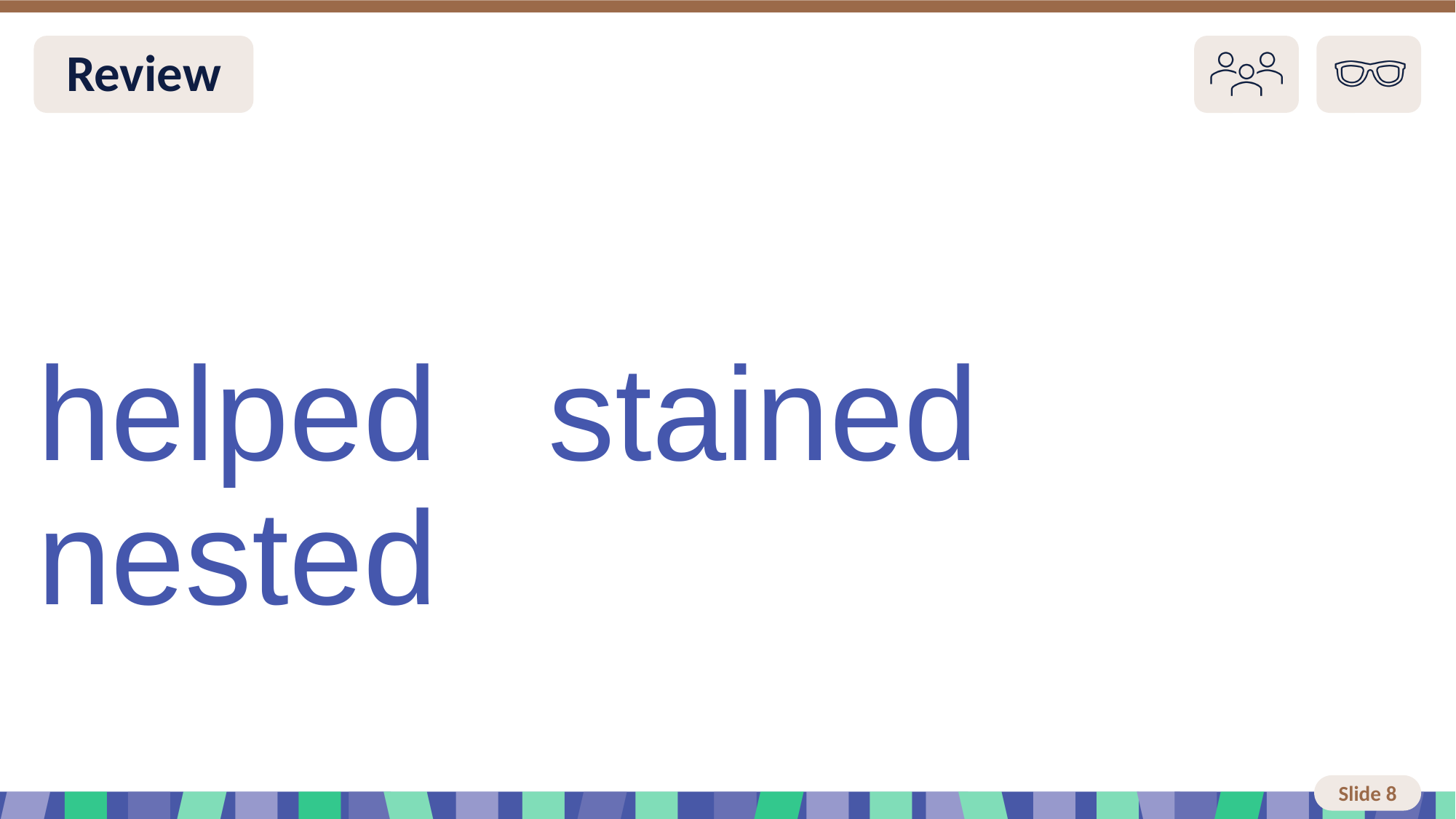

Slide 8 Review You do
helped   stained  nested